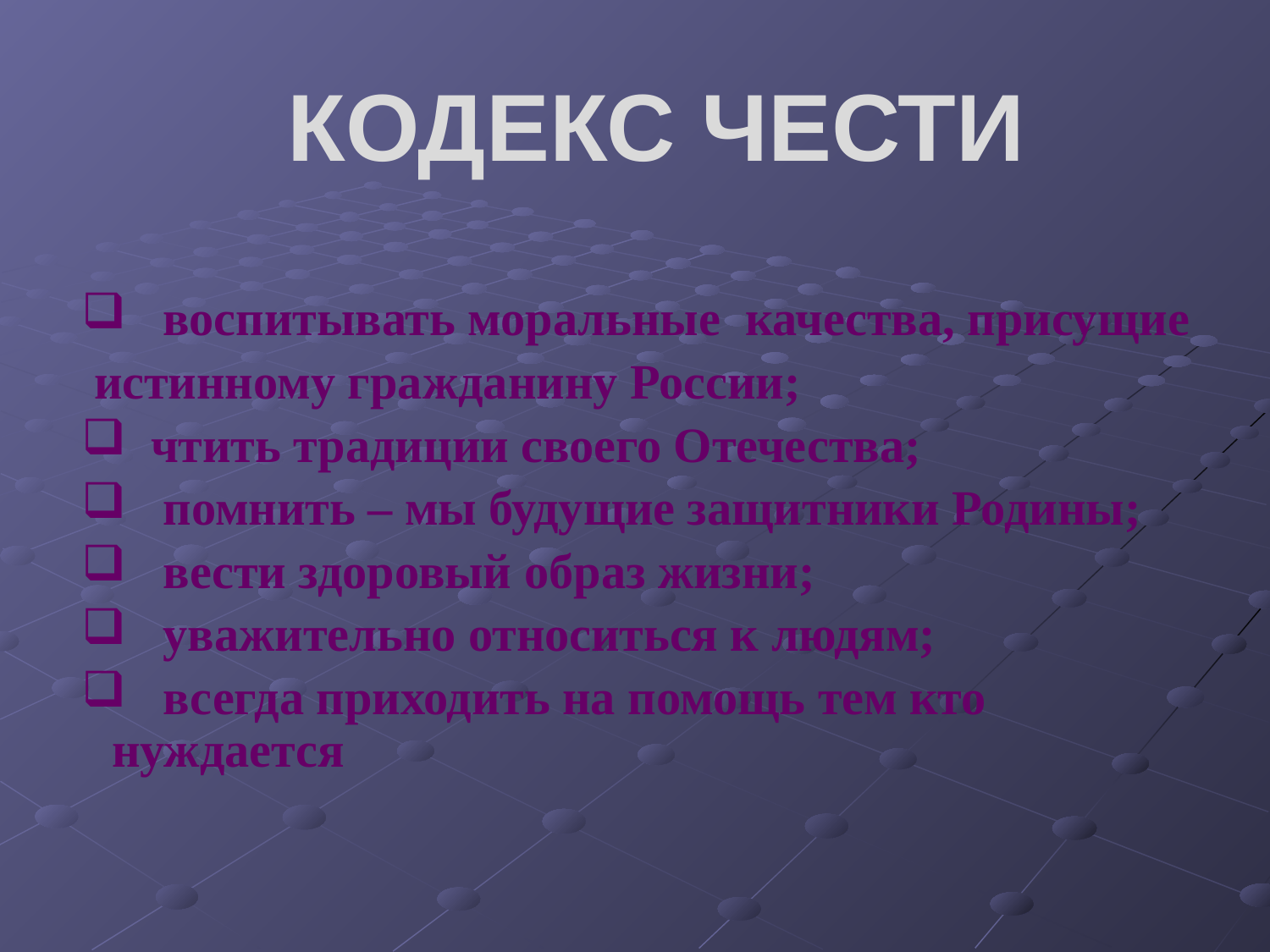

Кодекс чести

   воспитывать моральные  качества, присущие
 истинному гражданину России;
  чтить традиции своего Отечества;
   помнить – мы будущие защитники Родины;
   вести здоровый образ жизни;
   уважительно относиться к людям;
   всегда приходить на помощь тем кто нуждается